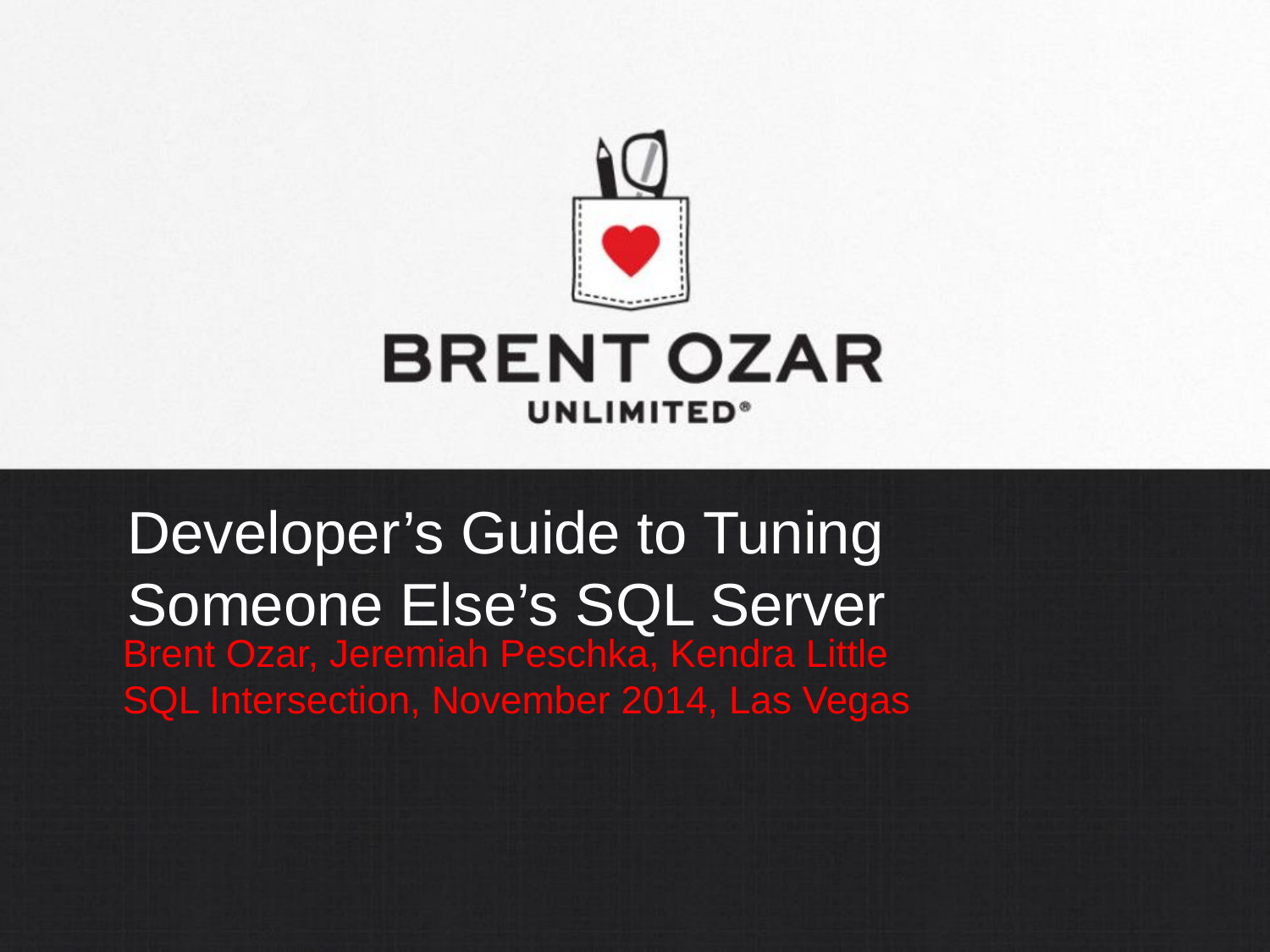

# Developer’s Guide to Tuning Someone Else’s SQL Server
Brent Ozar, Jeremiah Peschka, Kendra Little
SQL Intersection, November 2014, Las Vegas